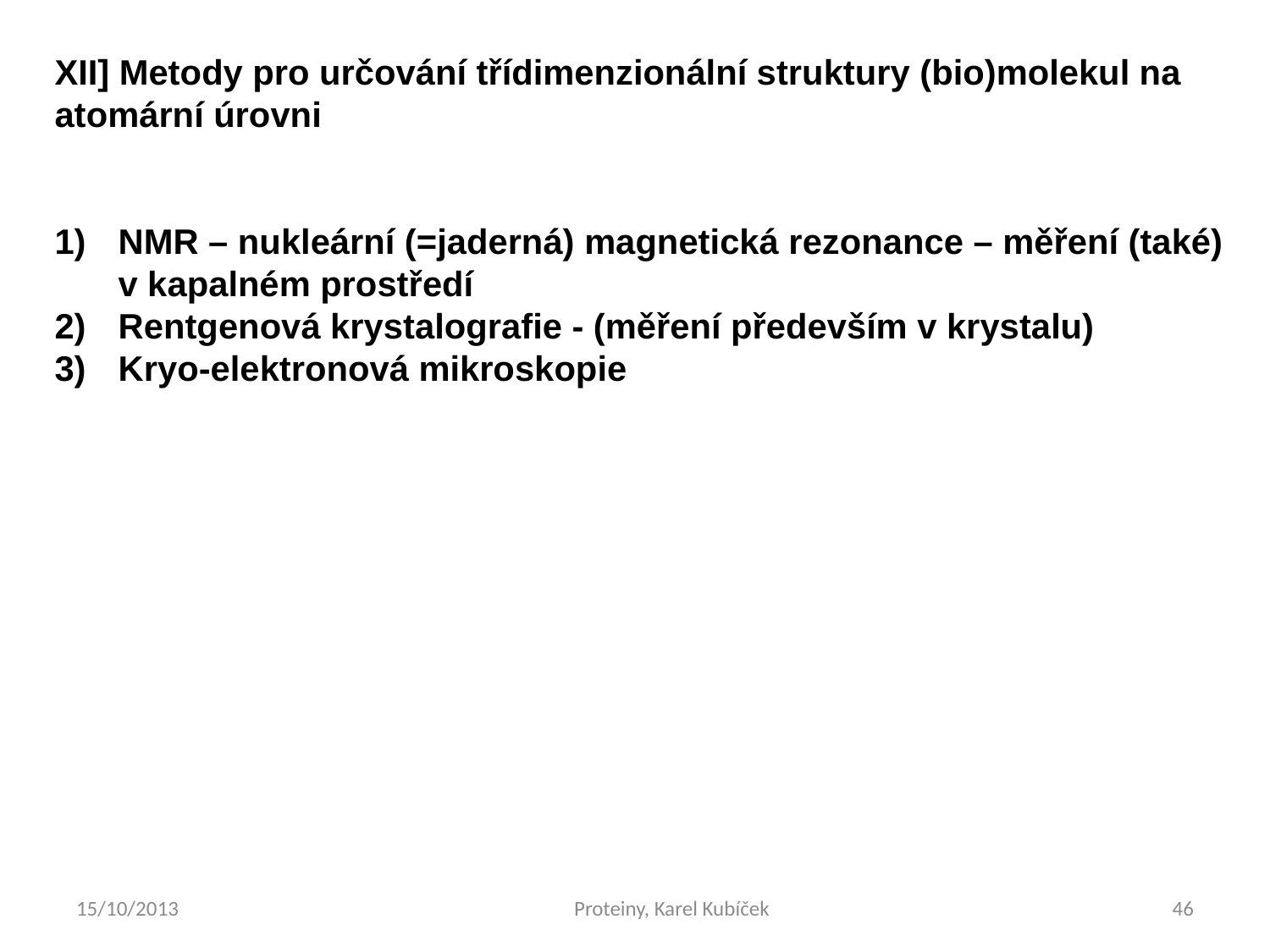

XII] Metody pro určování třídimenzionální struktury (bio)molekul na atomární úrovni

NMR – nukleární (=jaderná) magnetická rezonance – měření (také) v kapalném prostředí
Rentgenová krystalografie - (měření především v krystalu)
Kryo-elektronová mikroskopie
15/10/2013
Proteiny, Karel Kubíček
46